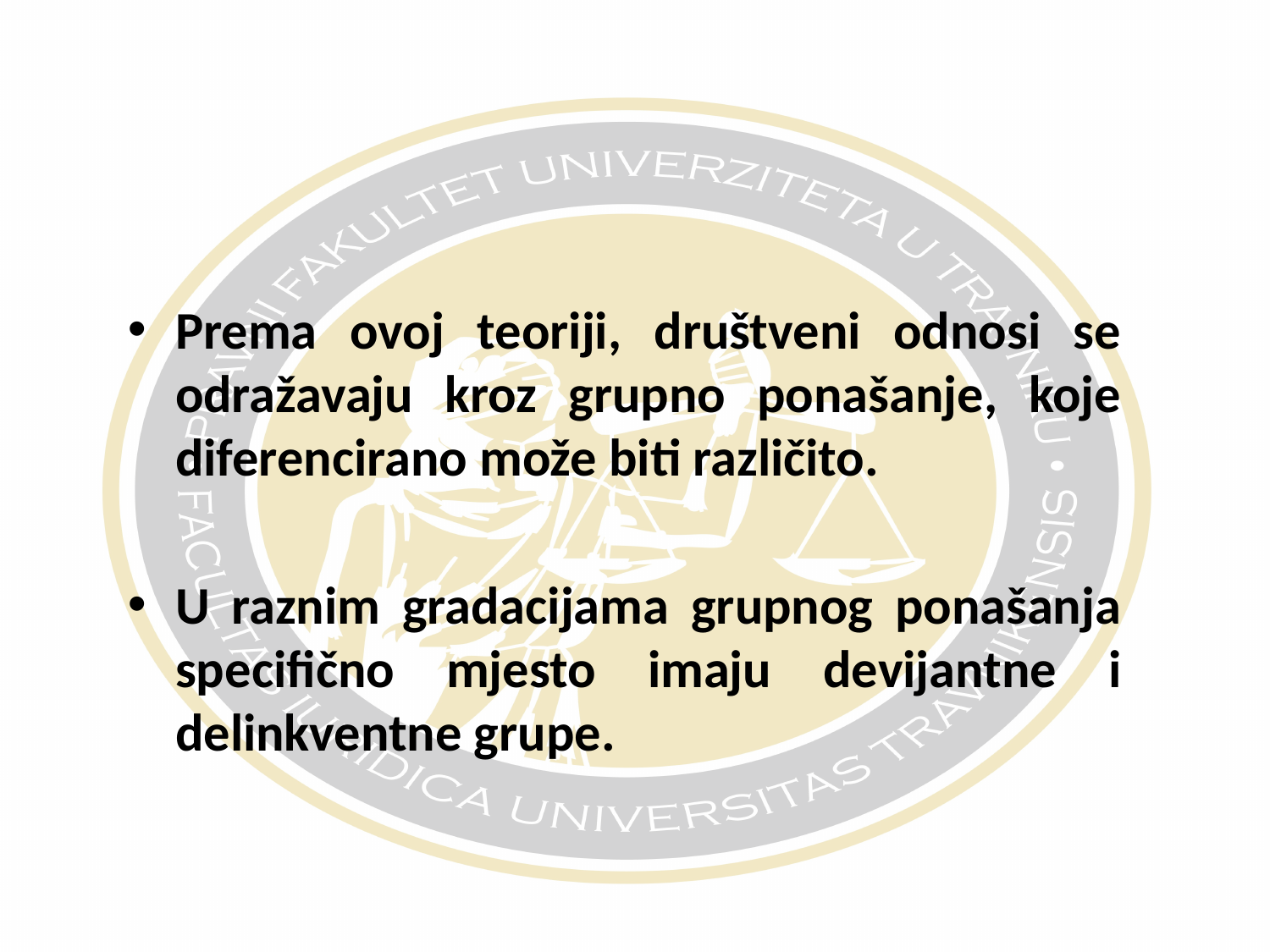

#

Prema ovoj teoriji, društveni odnosi se odražavaju kroz grupno ponašanje, koje diferencirano može biti različito.

U raznim gradacijama grupnog ponašanja specifično mjesto imaju devijantne i delinkventne grupe.